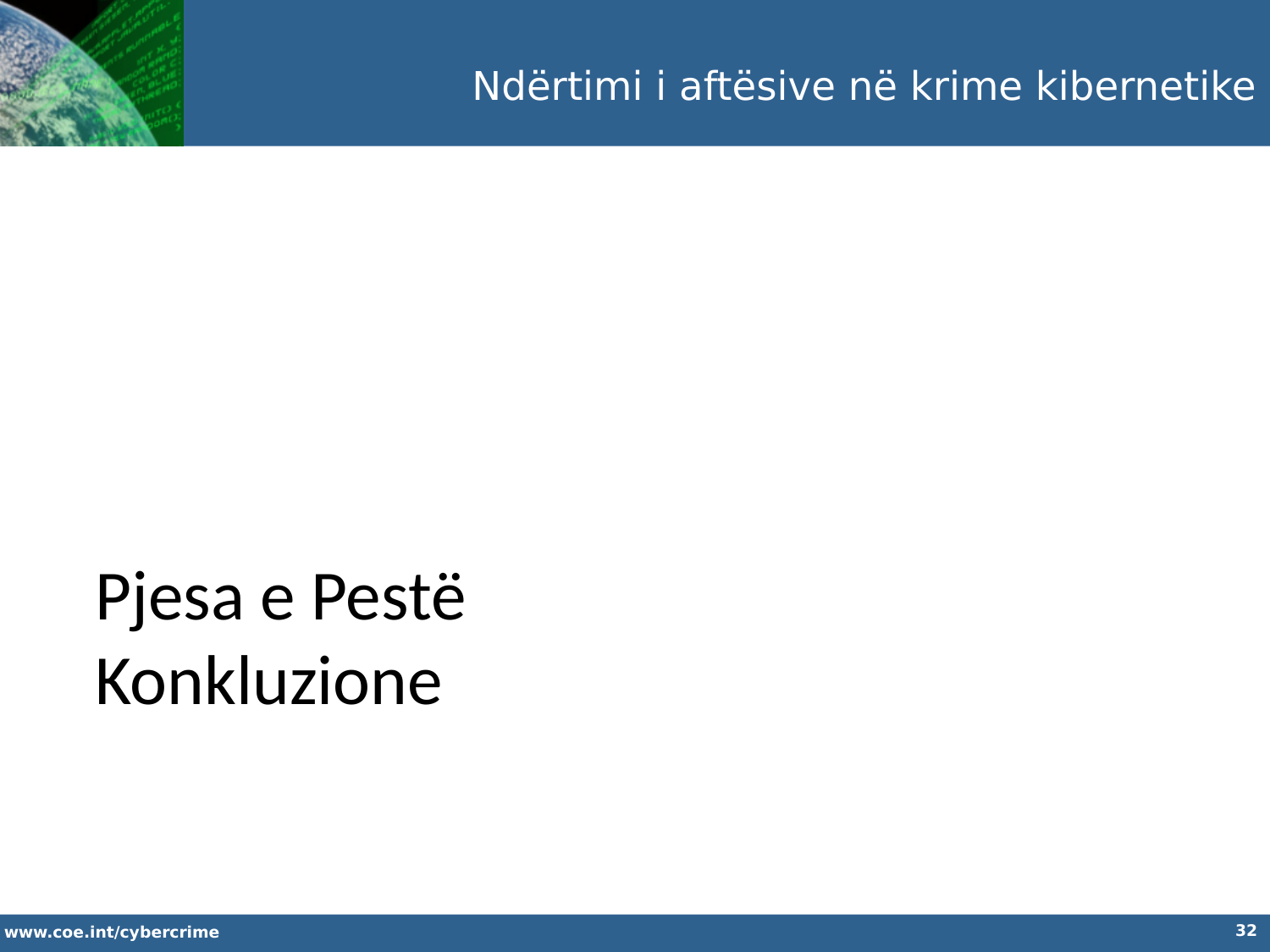

Ndërtimi i aftësive në krime kibernetike

Pjesa e Pestë
Konkluzione
32